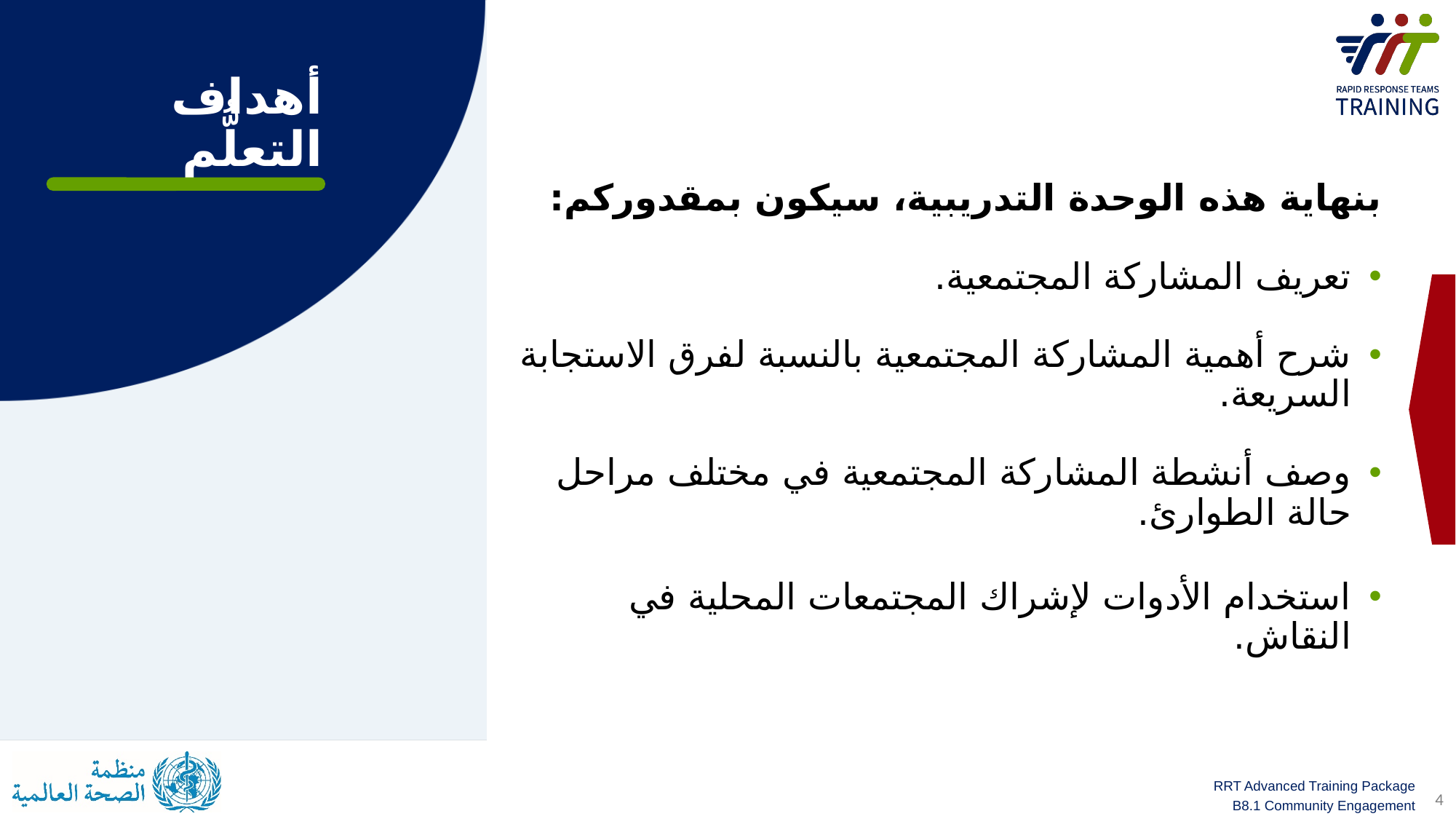

# أهداف التعلُّم

بنهاية هذه الوحدة التدريبية، سيكون بمقدوركم:

تعريف المشاركة المجتمعية.

شرح أهمية المشاركة المجتمعية بالنسبة لفرق الاستجابة السريعة.

وصف أنشطة المشاركة المجتمعية في مختلف مراحل حالة الطوارئ.

استخدام الأدوات لإشراك المجتمعات المحلية في النقاش.